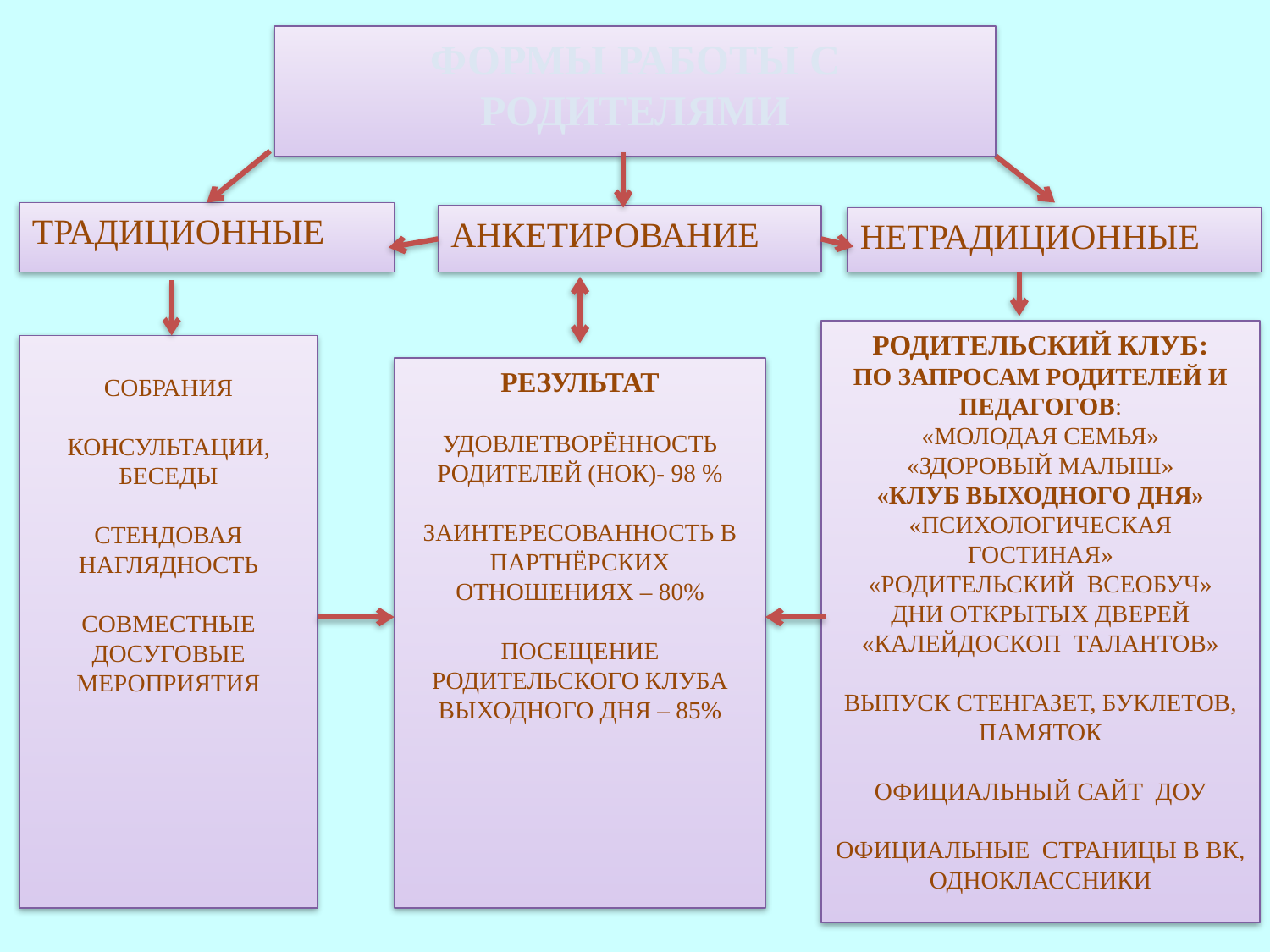

ФОРМЫ РАБОТЫ С РОДИТЕЛЯМИ
ТРАДИЦИОННЫЕ
АНКЕТИРОВАНИЕ
НЕТРАДИЦИОННЫЕ
РОДИТЕЛЬСКИЙ КЛУБ:
ПО ЗАПРОСАМ РОДИТЕЛЕЙ И ПЕДАГОГОВ:
«МОЛОДАЯ СЕМЬЯ»
«ЗДОРОВЫЙ МАЛЫШ»
«КЛУБ ВЫХОДНОГО ДНЯ»
«ПСИХОЛОГИЧЕСКАЯ ГОСТИНАЯ»
«РОДИТЕЛЬСКИЙ  ВСЕОБУЧ»
ДНИ ОТКРЫТЫХ ДВЕРЕЙ «КАЛЕЙДОСКОП  ТАЛАНТОВ»

ВЫПУСК СТЕНГАЗЕТ, БУКЛЕТОВ, ПАМЯТОК

ОФИЦИАЛЬНЫЙ САЙТ  ДОУ

ОФИЦИАЛЬНЫЕ  СТРАНИЦЫ В ВК, ОДНОКЛАССНИКИ

СОБРАНИЯ

КОНСУЛЬТАЦИИ,
БЕСЕДЫ

СТЕНДОВАЯ НАГЛЯДНОСТЬ

СОВМЕСТНЫЕ
ДОСУГОВЫЕ МЕРОПРИЯТИЯ
РЕЗУЛЬТАТ

УДОВЛЕТВОРЁННОСТЬ
РОДИТЕЛЕЙ (НОК)- 98 %

ЗАИНТЕРЕСОВАННОСТЬ В ПАРТНЁРСКИХ ОТНОШЕНИЯХ – 80%

ПОСЕЩЕНИЕ РОДИТЕЛЬСКОГО КЛУБА ВЫХОДНОГО ДНЯ – 85%